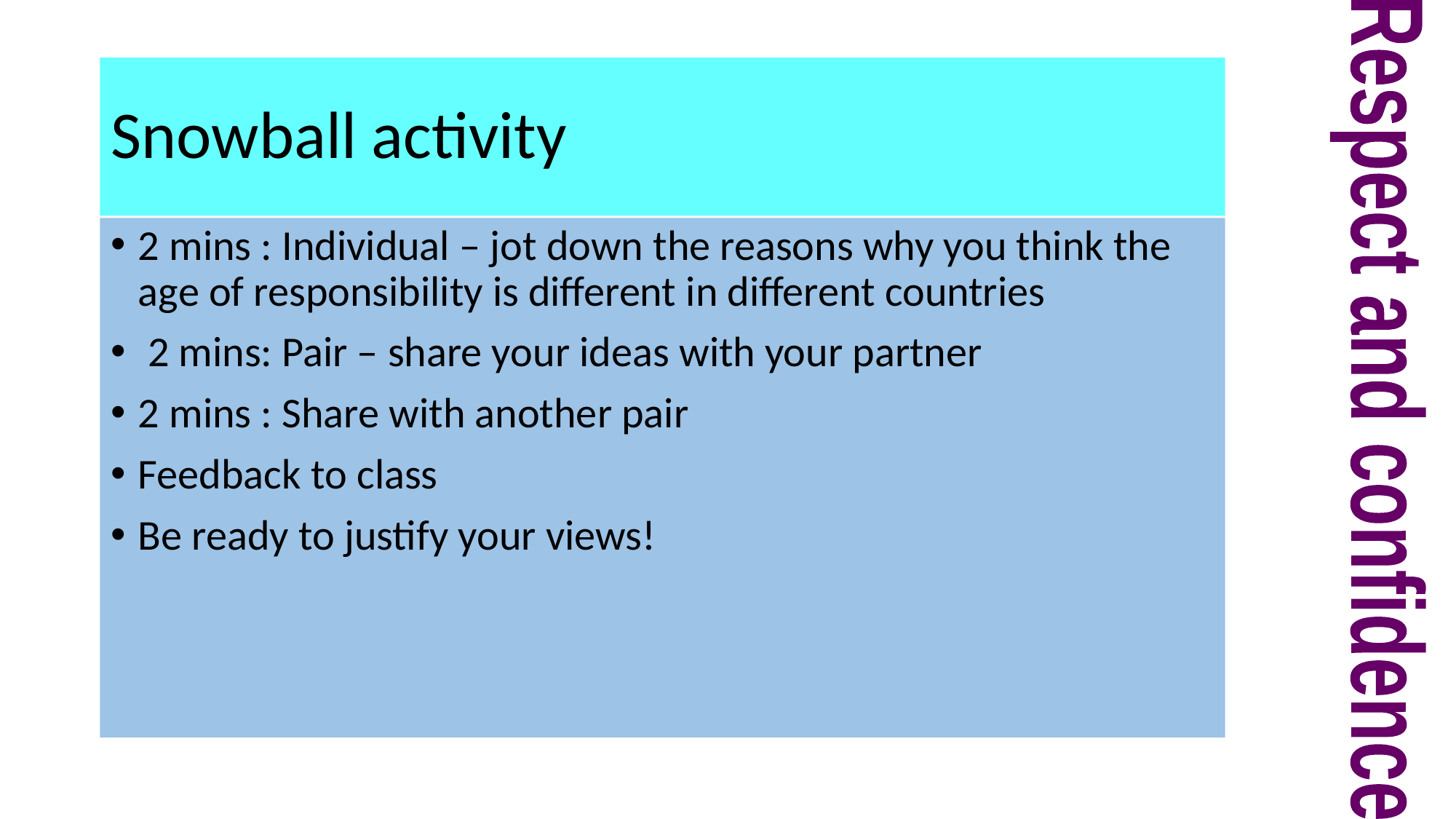

# Snowball activity
2 mins : Individual – jot down the reasons why you think the age of responsibility is different in different countries
 2 mins: Pair – share your ideas with your partner
2 mins : Share with another pair
Feedback to class
Be ready to justify your views!
Respect and confidence